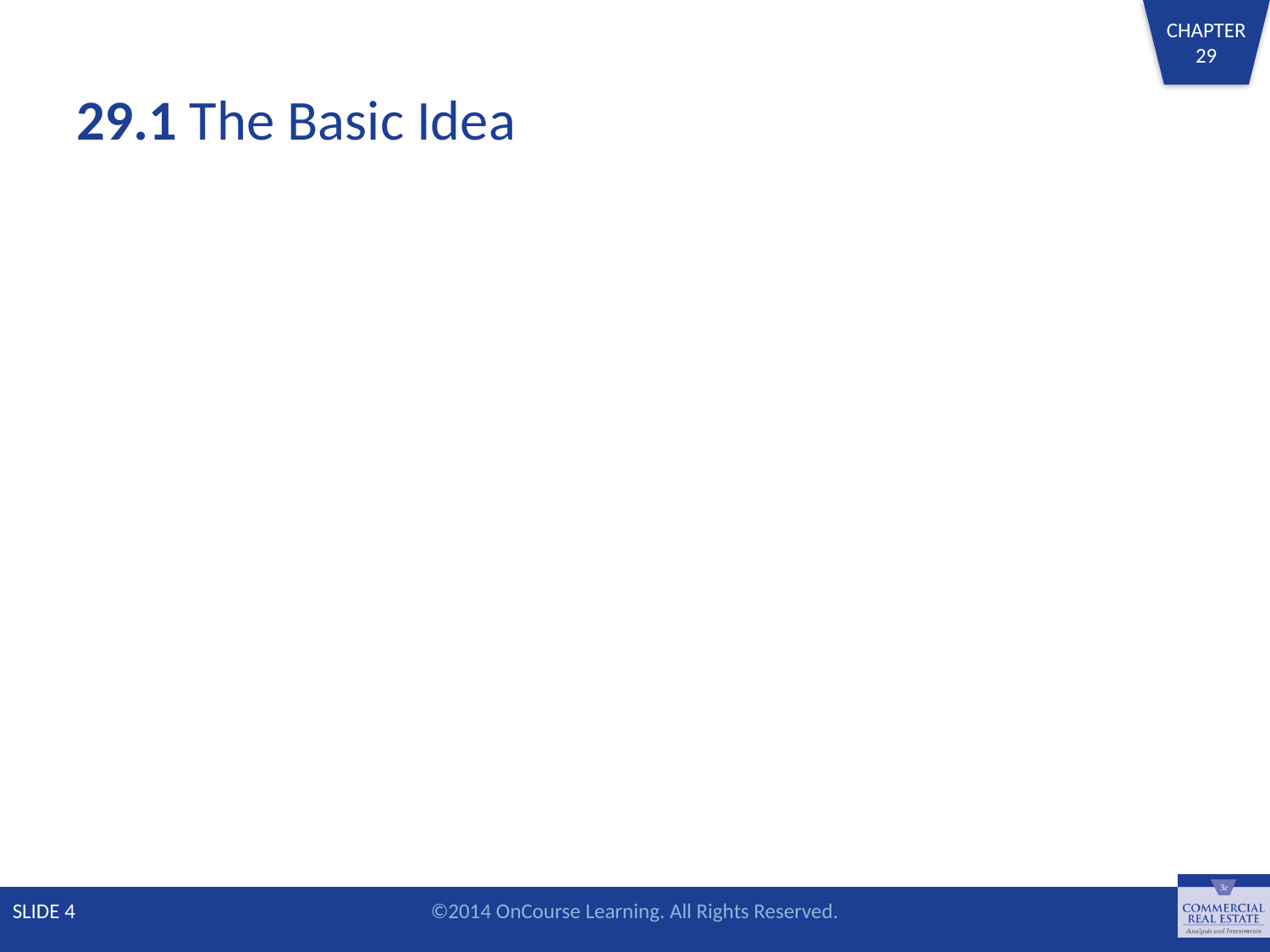

# 29.1 The Basic Idea

SLIDE 4